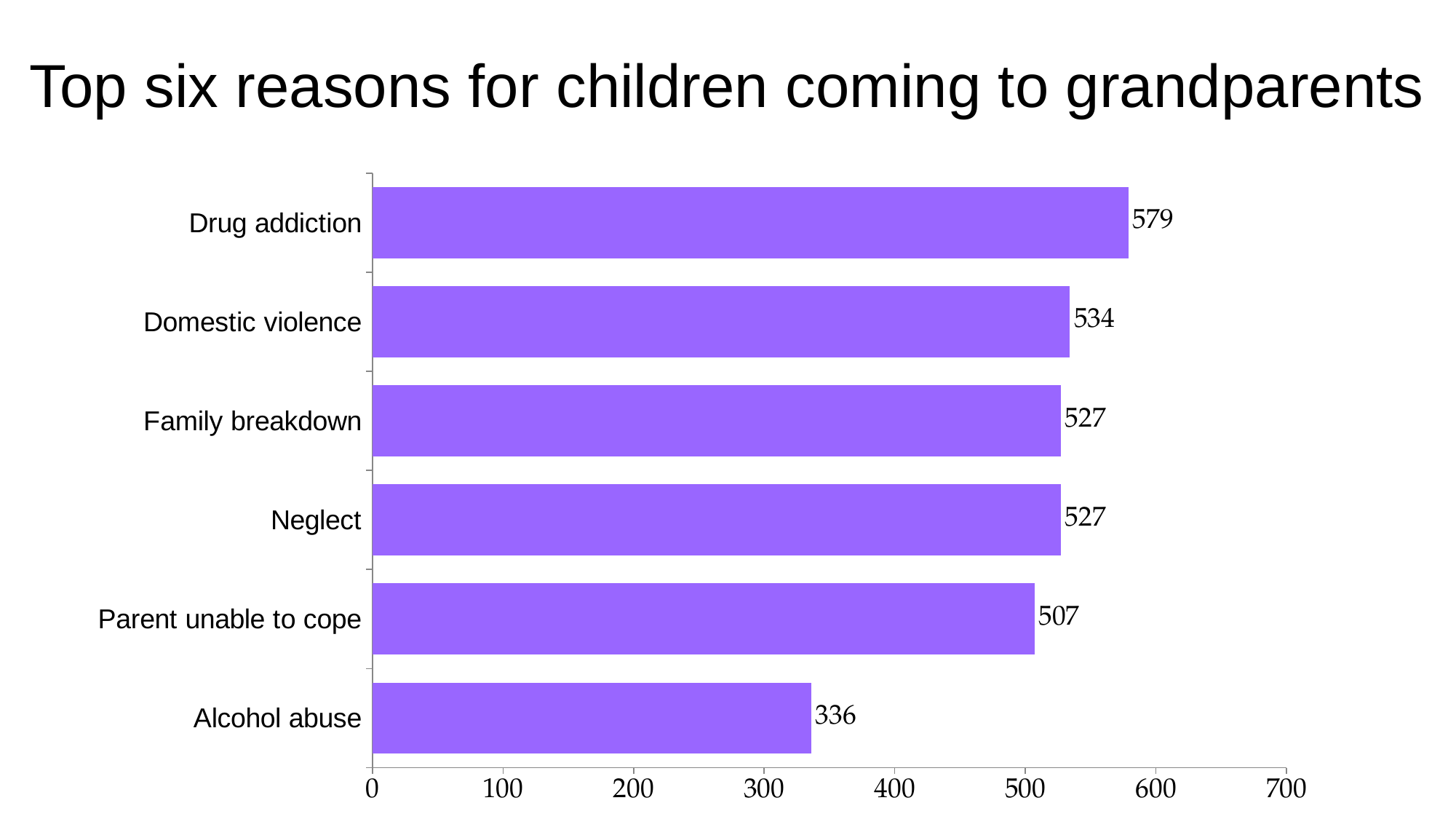

# Top six reasons for children coming to grandparents

### Chart

| Category |  |
|---|---|
| Alcohol abuse | 336.0 |
| Parent unable to cope | 507.0 |
| Neglect | 527.0 |
| Family breakdown | 527.0 |
| Domestic violence | 534.0 |
| Drug addiction | 579.0 |